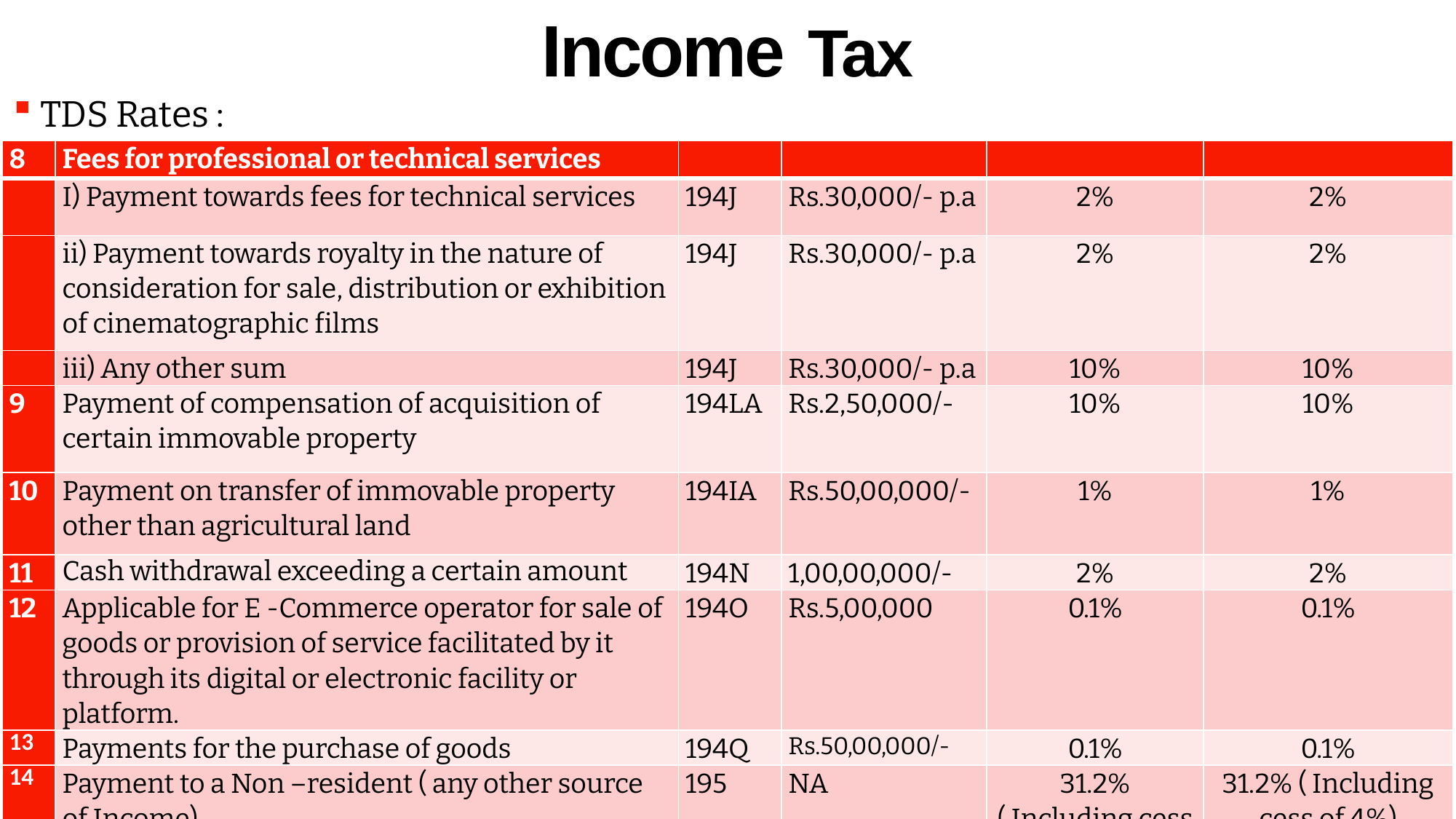

Income Tax
TDS Rates :

| 8 | Fees for professional or technical services |  |  |  |  |
| --- | --- | --- | --- | --- | --- |
|  | I) Payment towards fees for technical services | 194J | Rs.30,000/- p.a | 2% | 2% |
|  | ii) Payment towards royalty in the nature of consideration for sale, distribution or exhibition of cinematographic films | 194J | Rs.30,000/- p.a | 2% | 2% |
|  | iii) Any other sum | 194J | Rs.30,000/- p.a | 10% | 10% |
| 9 | Payment of compensation of acquisition of certain immovable property | 194LA | Rs.2,50,000/- | 10% | 10% |
| 10 | Payment on transfer of immovable property other than agricultural land | 194IA | Rs.50,00,000/- | 1% | 1% |
| 11 | Cash withdrawal exceeding a certain amount | 194N | 1,00,00,000/- | 2% | 2% |
| 12 | Applicable for E -Commerce operator for sale of goods or provision of service facilitated by it through its digital or electronic facility or platform. | 194O | Rs.5,00,000 | 0.1% | 0.1% |
| 13 | Payments for the purchase of goods | 194Q | Rs.50,00,000/- | 0.1% | 0.1% |
| 14 | Payment to a Non –resident ( any other source of Income) | 195 | NA | 31.2% ( Including cess of 4%) | 31.2% ( Including cess of 4%) |